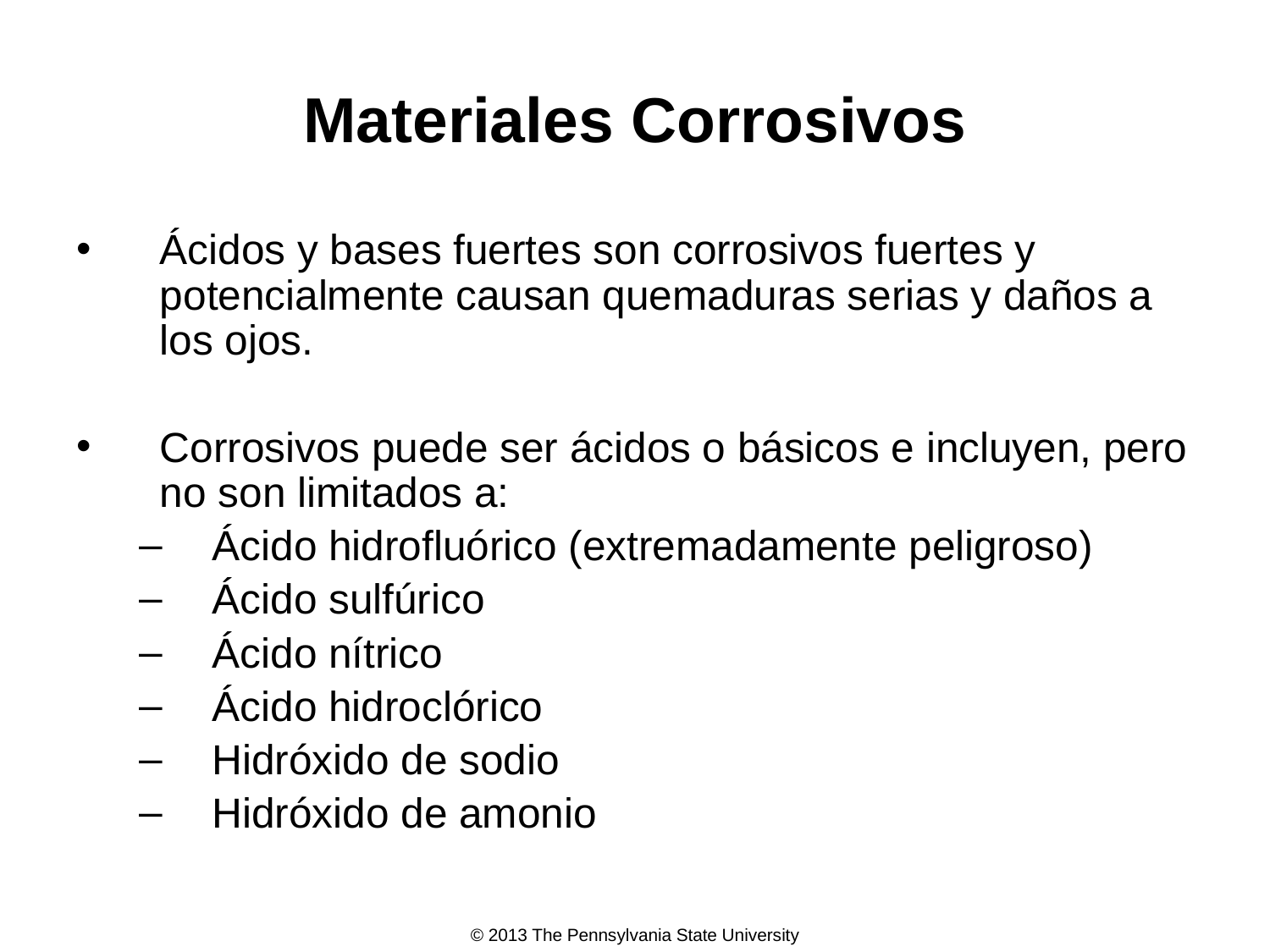

# Materiales Corrosivos
Ácidos y bases fuertes son corrosivos fuertes y potencialmente causan quemaduras serias y daños a los ojos.

Corrosivos puede ser ácidos o básicos e incluyen, pero no son limitados a:
Ácido hidrofluórico (extremadamente peligroso)
Ácido sulfúrico
Ácido nítrico
Ácido hidroclórico
Hidróxido de sodio
Hidróxido de amonio